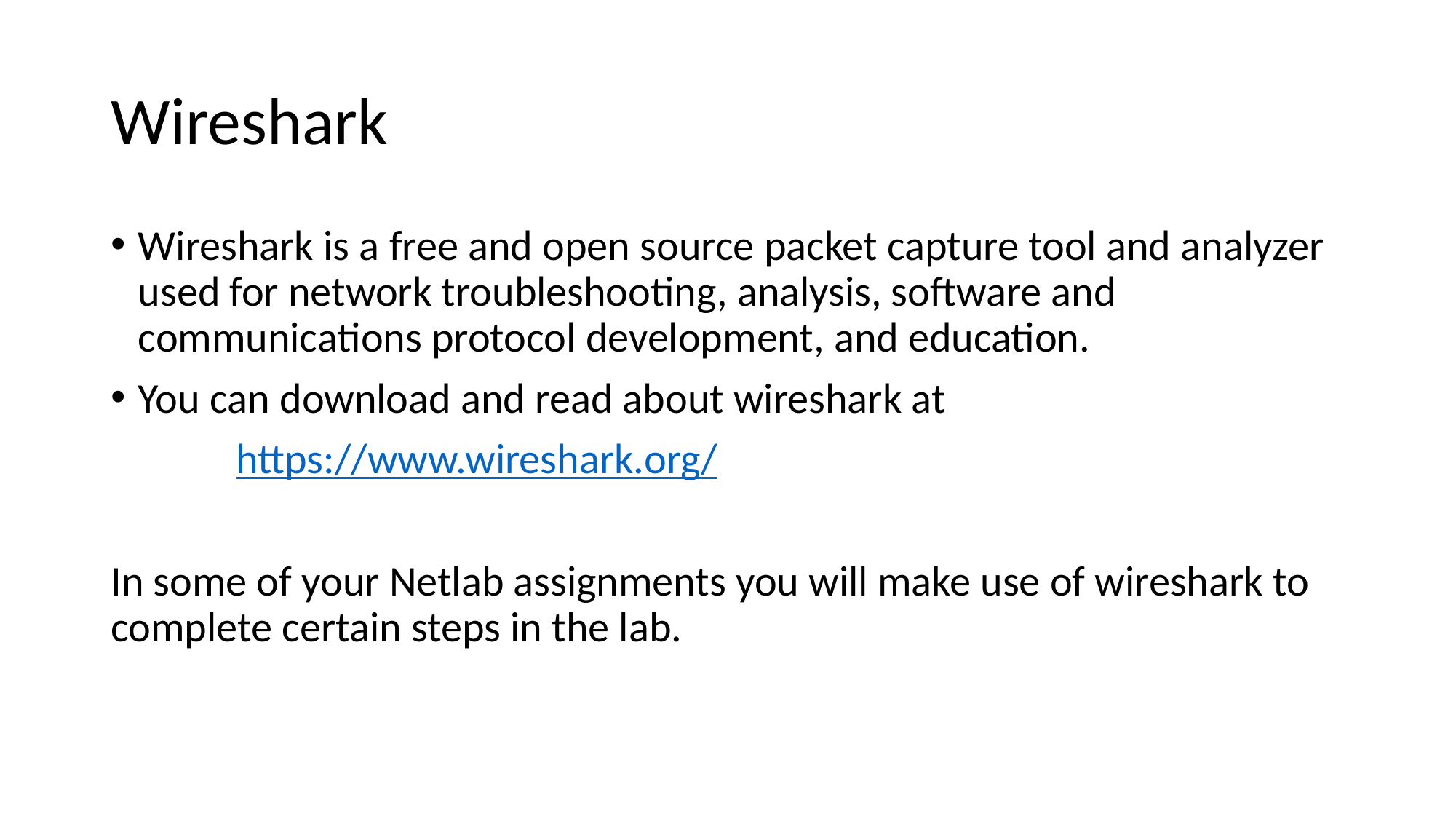

# Wireshark
Wireshark is a free and open source packet capture tool and analyzer used for network troubleshooting, analysis, software and communications protocol development, and education.
You can download and read about wireshark at
             https://www.wireshark.org/

In some of your Netlab assignments you will make use of wireshark to complete certain steps in the lab.